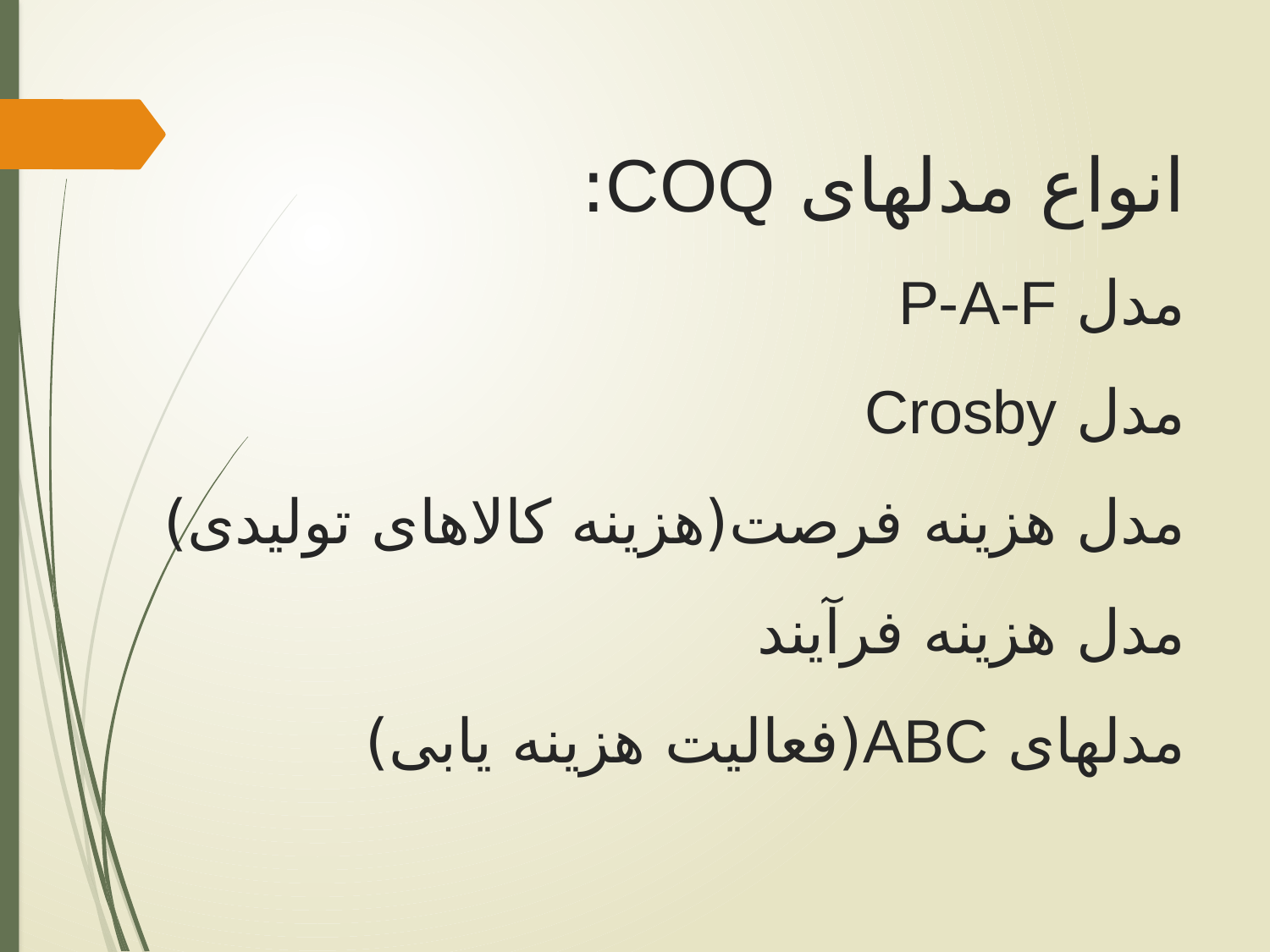

# انواع مدلهای COQ: مدل P-A-F مدل Crosby مدل هزینه فرصت(هزینه کالاهای تولیدی) مدل هزینه فرآیند مدلهای ABC(فعالیت هزینه یابی)